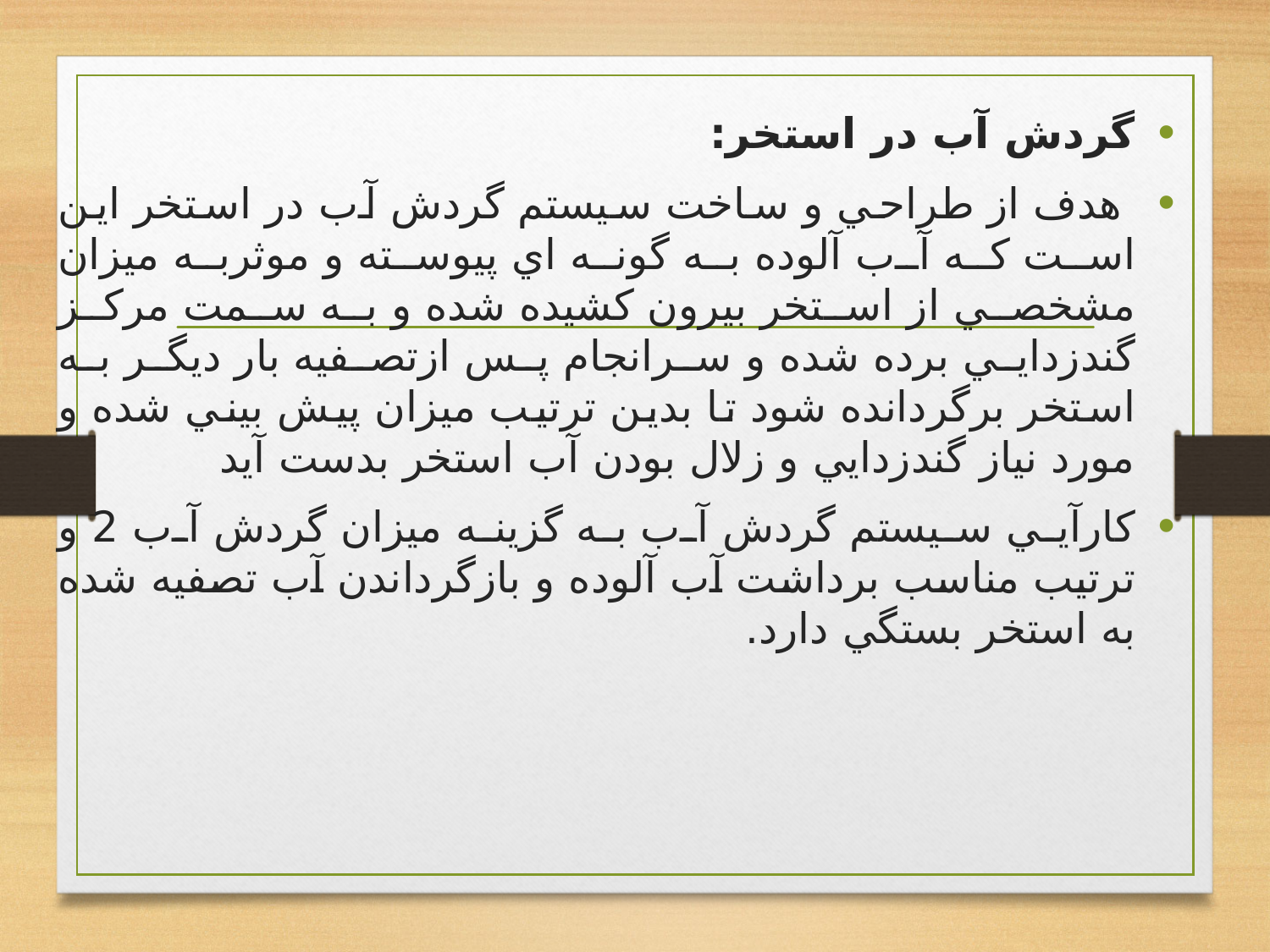

گردش آب در استخر:
 هدف از طراحي و ساخت سيستم گردش آب در استخر اين است كه آب آلوده به گونه اي پيوسته و موثربه ميزان مشخصي از استخر بيرون كشيده شده و به سمت مركز گندزدايي برده شده و سرانجام پس ازتصفيه بار ديگر به استخر برگردانده شود تا بدين ترتيب ميزان پيش بيني شده و مورد نياز گندزدايي و زلال بودن آب استخر بدست آيد
كارآيي سيستم گردش آب به گزينه ميزان گردش آب 2 و ترتيب مناسب برداشت آب آلوده و بازگرداندن آب تصفيه شده به استخر بستگي دارد.